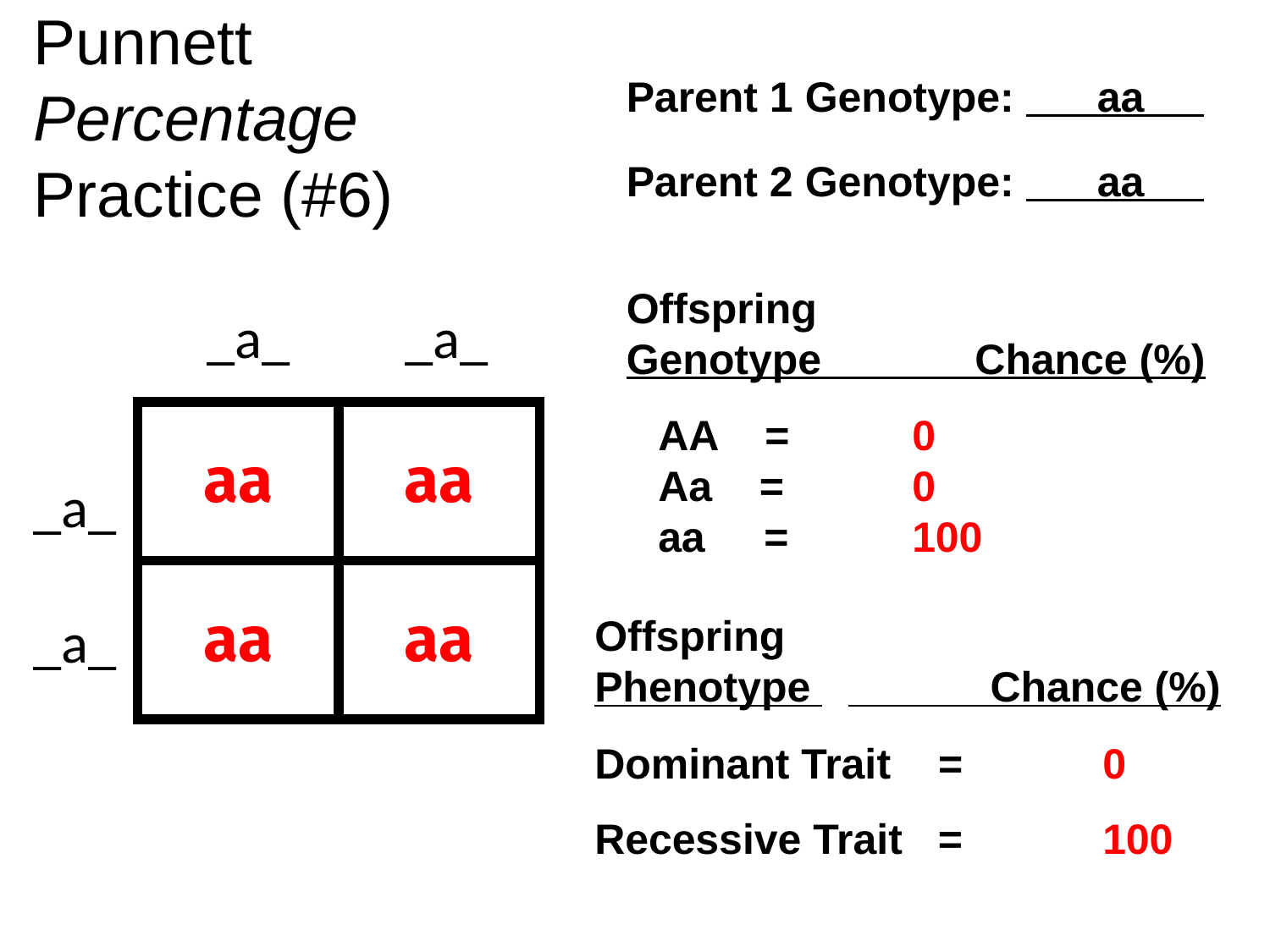

# Punnett Percentage Practice (#6)
Parent 1 Genotype:       aa
Parent 2 Genotype:       aa
Offspring
Genotype             Chance (%)
  _a_         _a_

| aa | aa |
| --- | --- |
| aa | aa |
AA    =	0
Aa    =     	0
aa     =	100
_a_

_a_
Offspring
Phenotype 	            Chance (%)
Dominant Trait    =		0

Recessive Trait   = 		100